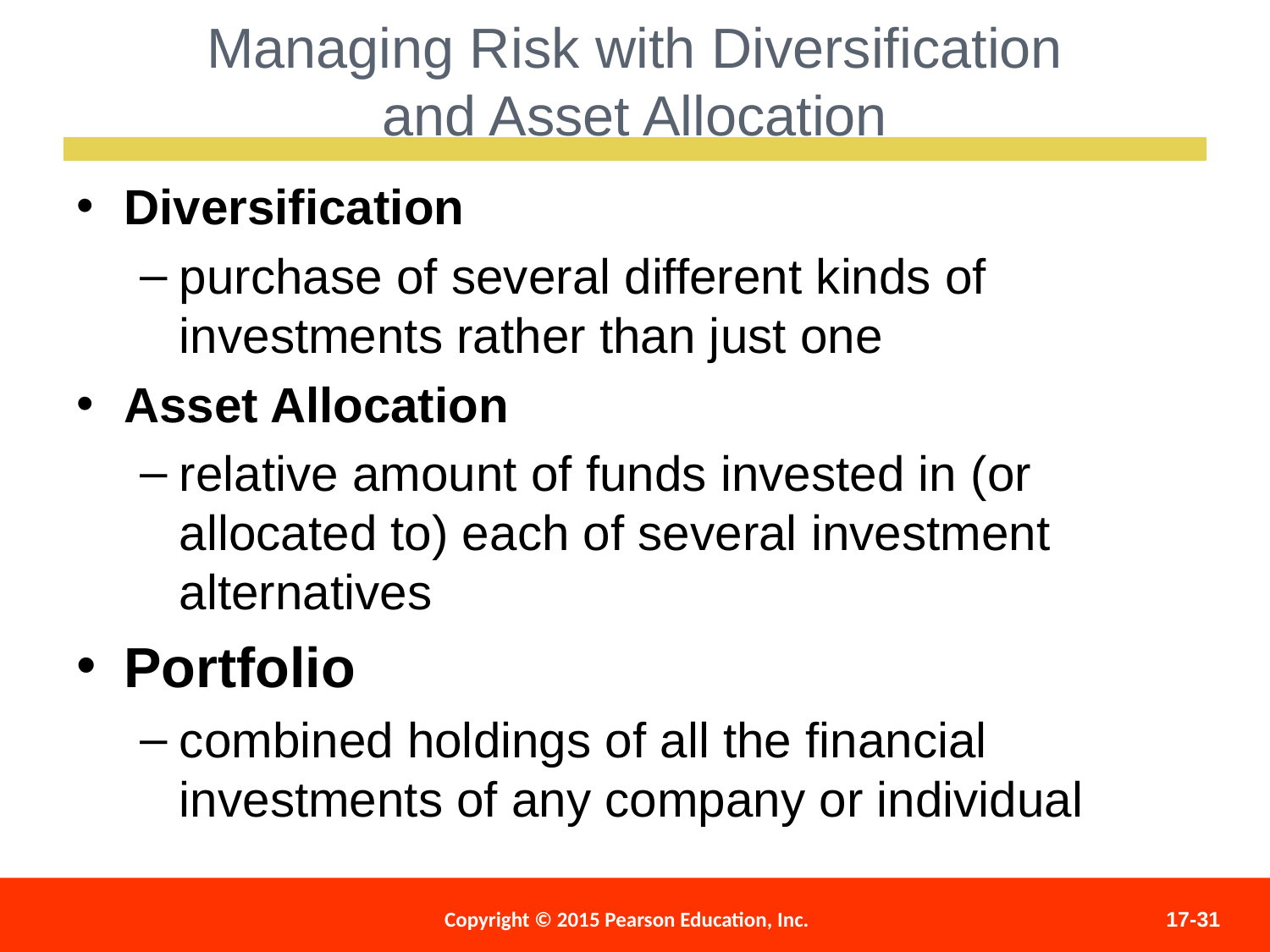

Managing Risk with Diversification
and Asset Allocation
Diversification
purchase of several different kinds of investments rather than just one
Asset Allocation
relative amount of funds invested in (or allocated to) each of several investment alternatives
Portfolio
combined holdings of all the financial investments of any company or individual